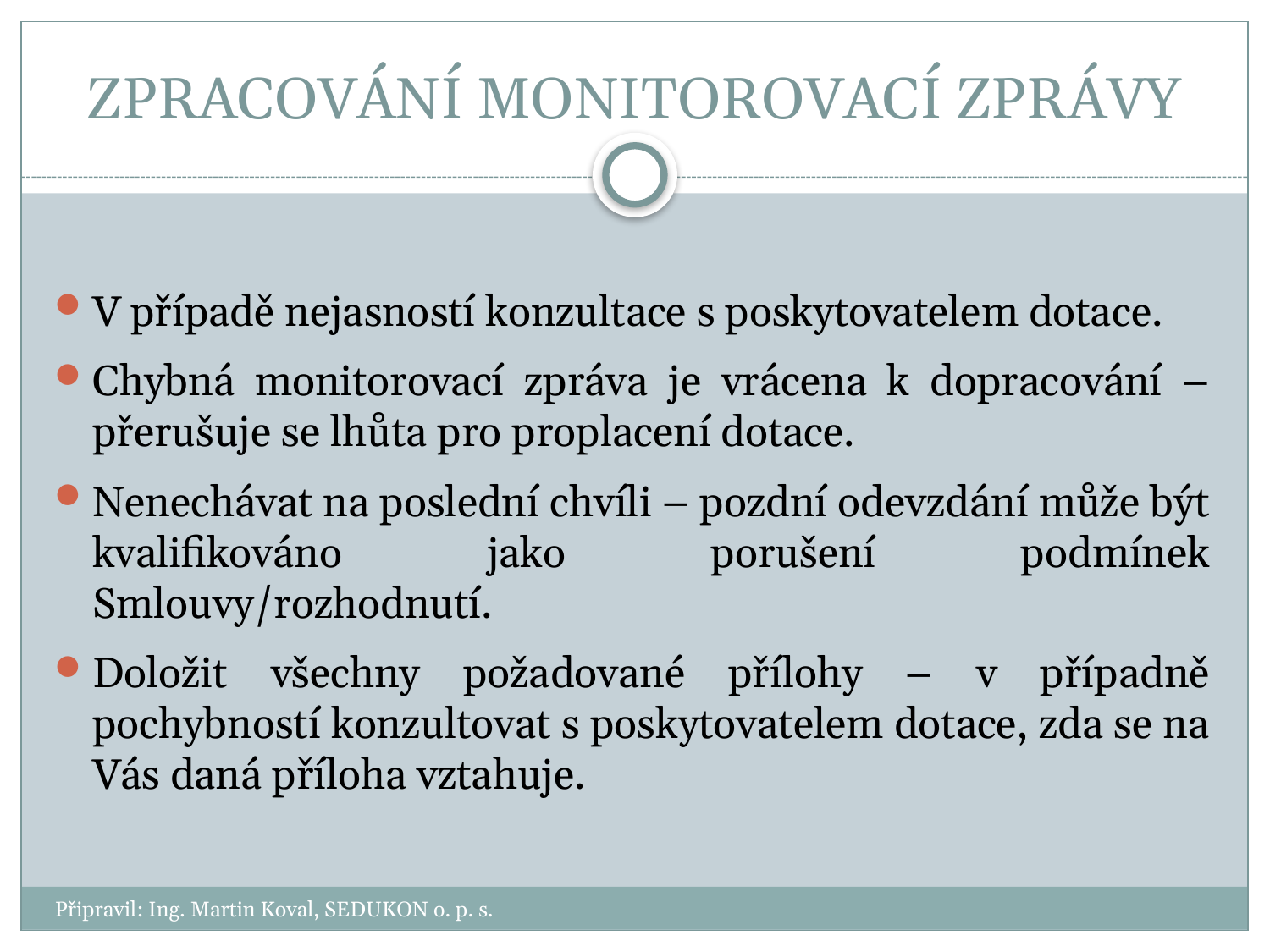

# ZPRACOVÁNÍ MONITOROVACÍ ZPRÁVY
V případě nejasností konzultace s poskytovatelem dotace.
Chybná monitorovací zpráva je vrácena k dopracování – přerušuje se lhůta pro proplacení dotace.
Nenechávat na poslední chvíli – pozdní odevzdání může být kvalifikováno jako porušení podmínek Smlouvy/rozhodnutí.
Doložit všechny požadované přílohy – v případně pochybností konzultovat s poskytovatelem dotace, zda se na Vás daná příloha vztahuje.

Připravil: Ing. Martin Koval, SEDUKON o. p. s.